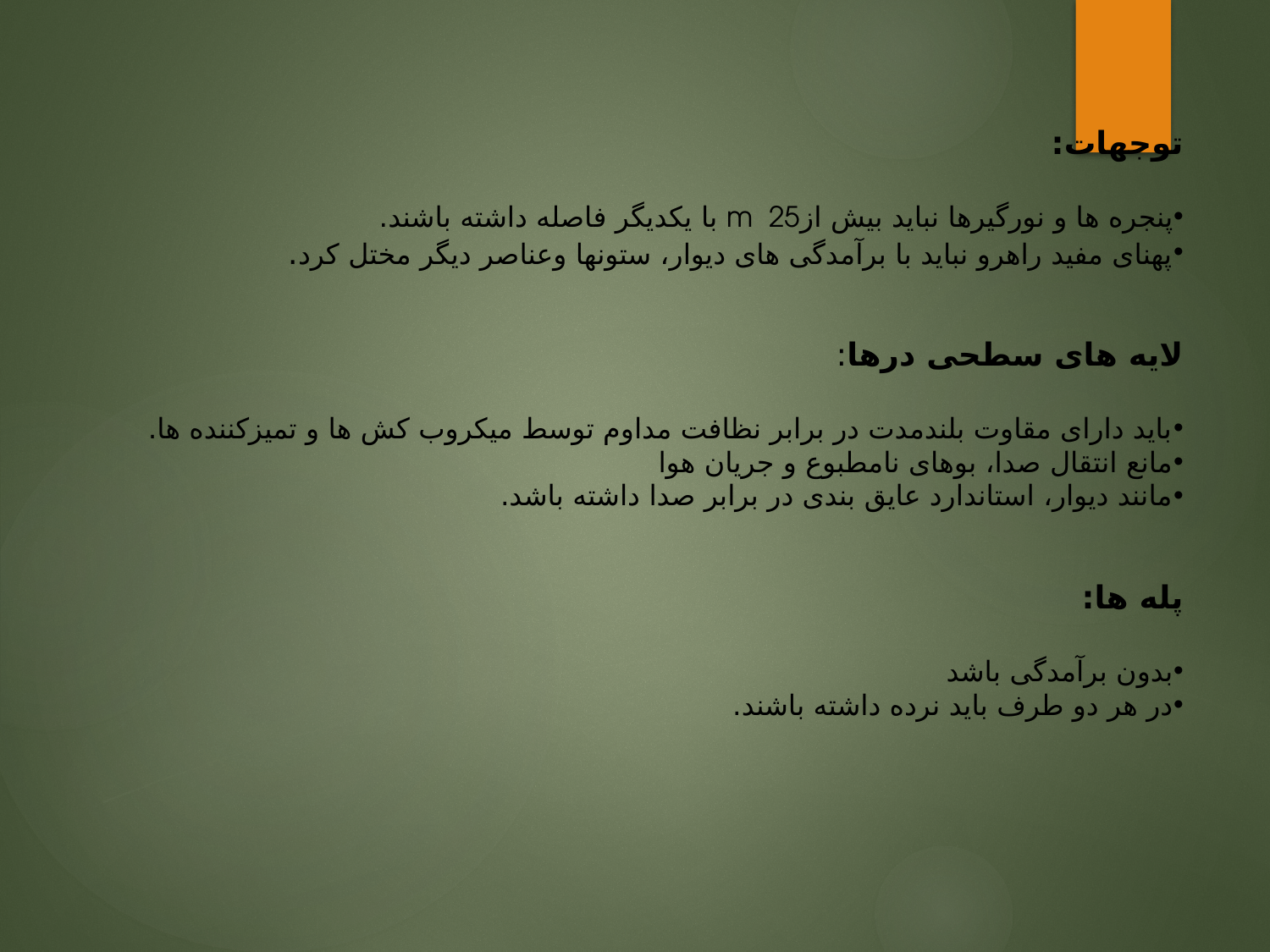

توجهات:

پنجره ها و نورگیرها نباید بیش ازm  25 با یکدیگر فاصله داشته باشند.
پهنای مفید راهرو نباید با برآمدگی های دیوار، ستونها وعناصر دیگر مختل کرد.
لایه های سطحی درها:

باید دارای مقاوت بلندمدت در برابر نظافت مداوم توسط میکروب کش ها و تمیزکننده ها.
مانع انتقال صدا، بوهای نامطبوع و جریان هوا
مانند دیوار، استاندارد عایق بندی در برابر صدا داشته باشد.
پله ها:

بدون برآمدگی باشد
در هر دو طرف باید نرده داشته باشند.